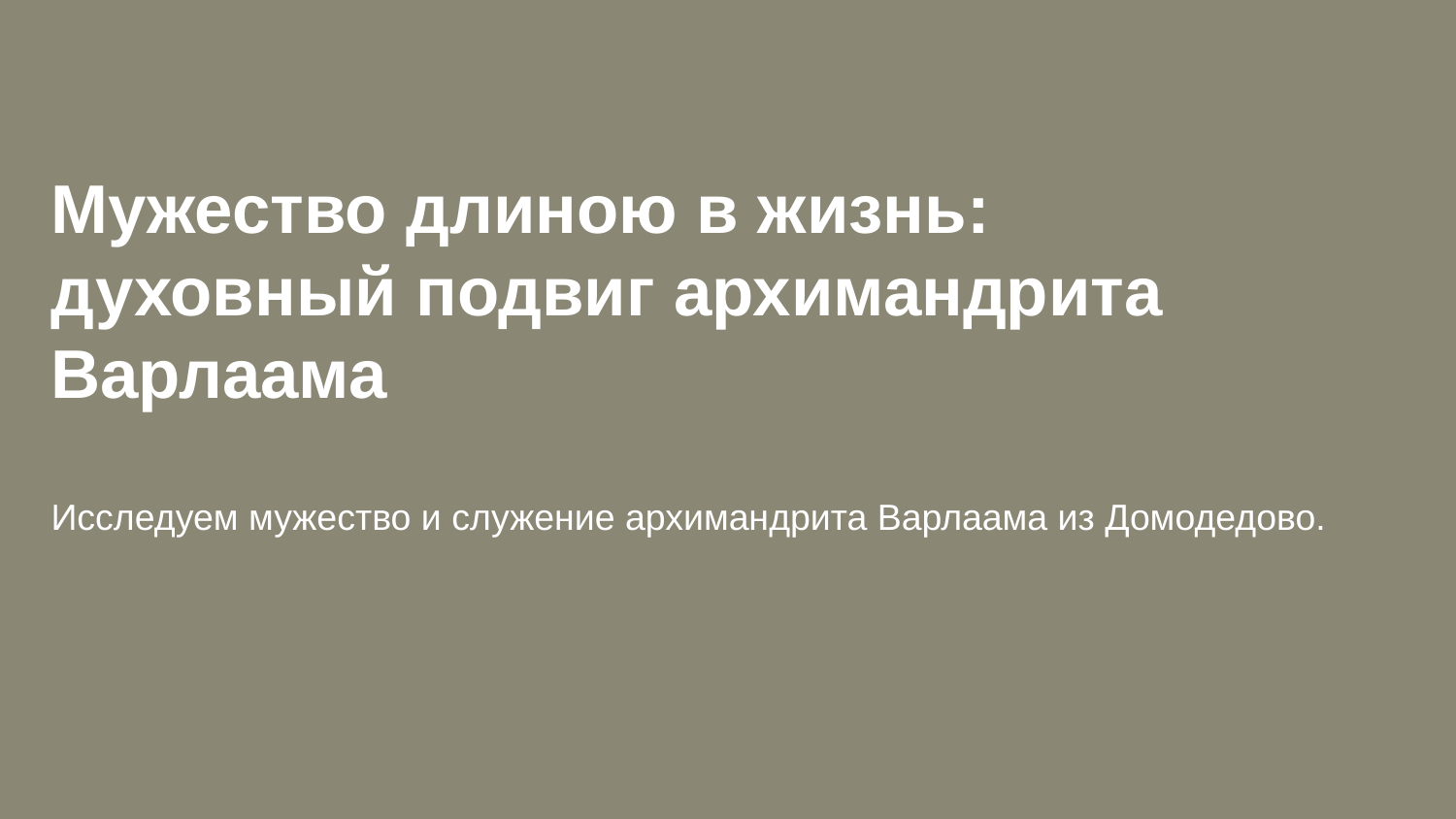

Мужество длиною в жизнь: духовный подвиг архимандрита Варлаама

Исследуем мужество и служение архимандрита Варлаама из Домодедово.